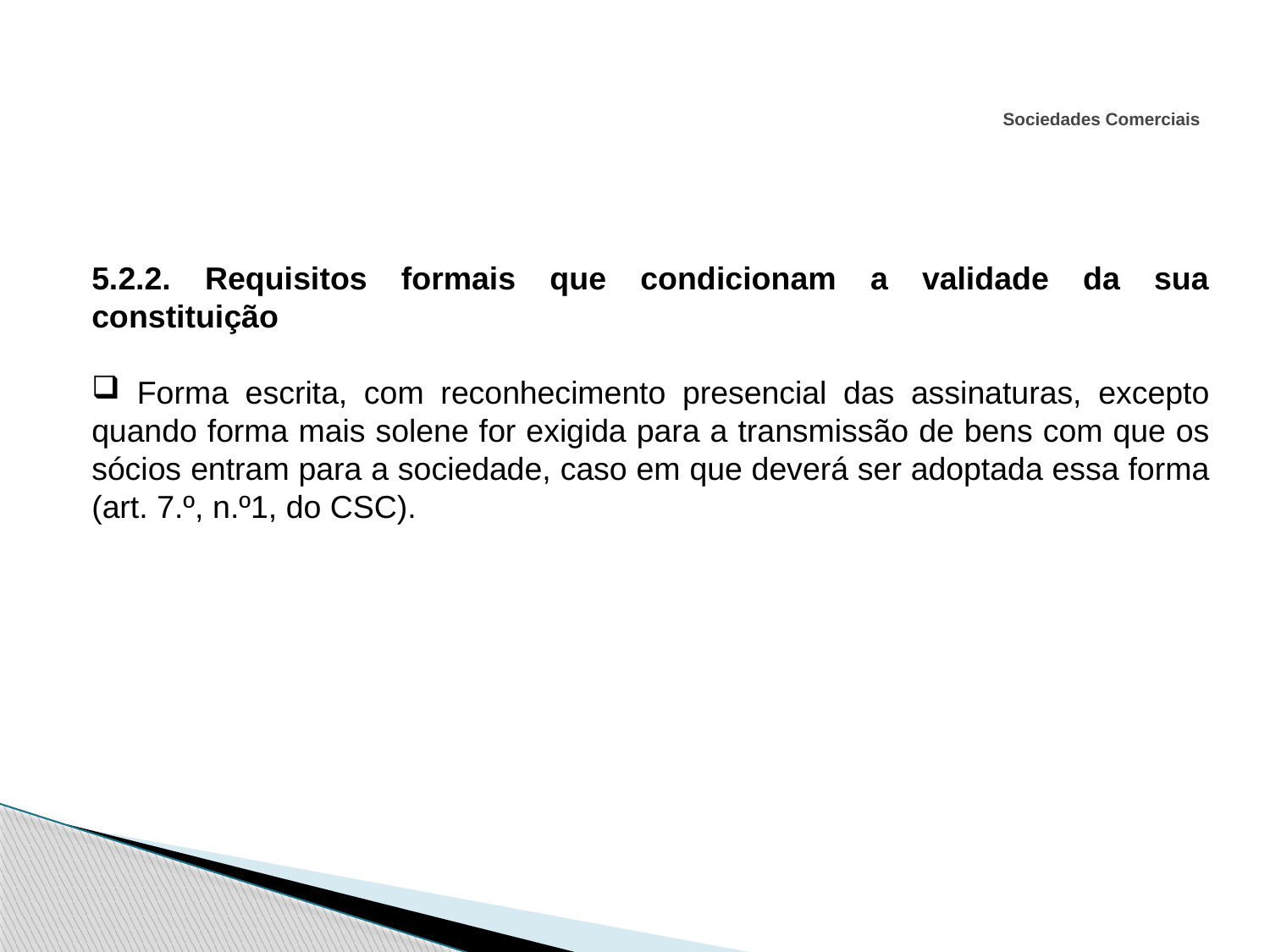

# Sociedades Comerciais

5.2.2. Requisitos formais que condicionam a validade da sua constituição

 Forma escrita, com reconhecimento presencial das assinaturas, excepto quando forma mais solene for exigida para a transmissão de bens com que os sócios entram para a sociedade, caso em que deverá ser adoptada essa forma (art. 7.º, n.º1, do CSC).